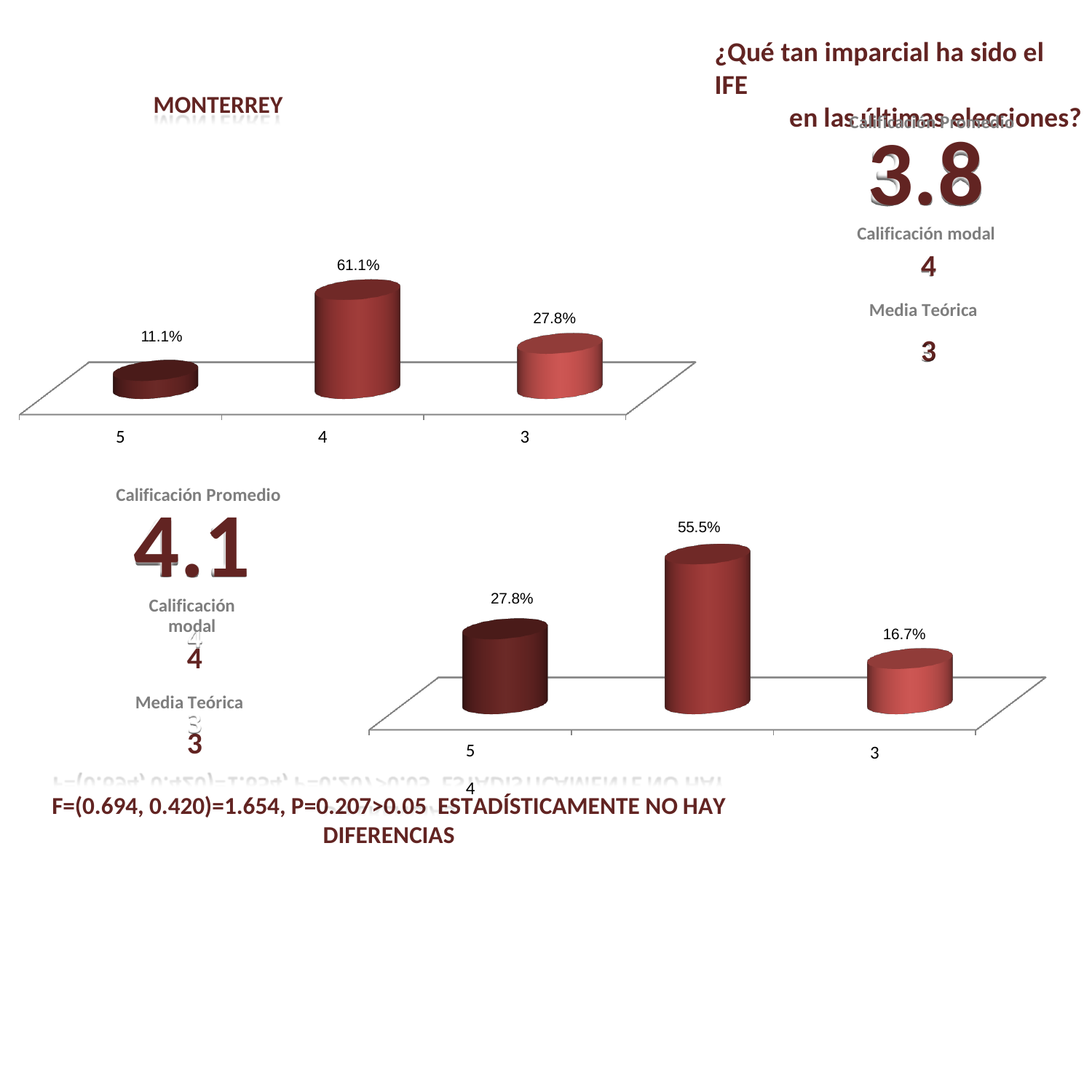

¿Qué tan imparcial ha sido el IFE
en las últimas elecciones?
MONTERREY

Calificación Promedio
3.8
Calificación modal
4

Media Teórica

3

61.1%
27.8%

11.1%

5
4
3

Calificación Promedio
4.1
Calificación modal
4

Media Teórica

3

55.5%
27.8%

16.7%

5	4
F=(0.694, 0.420)=1.654, P=0.207>0.05  ESTADÍSTICAMENTE NO HAY
DIFERENCIAS
3